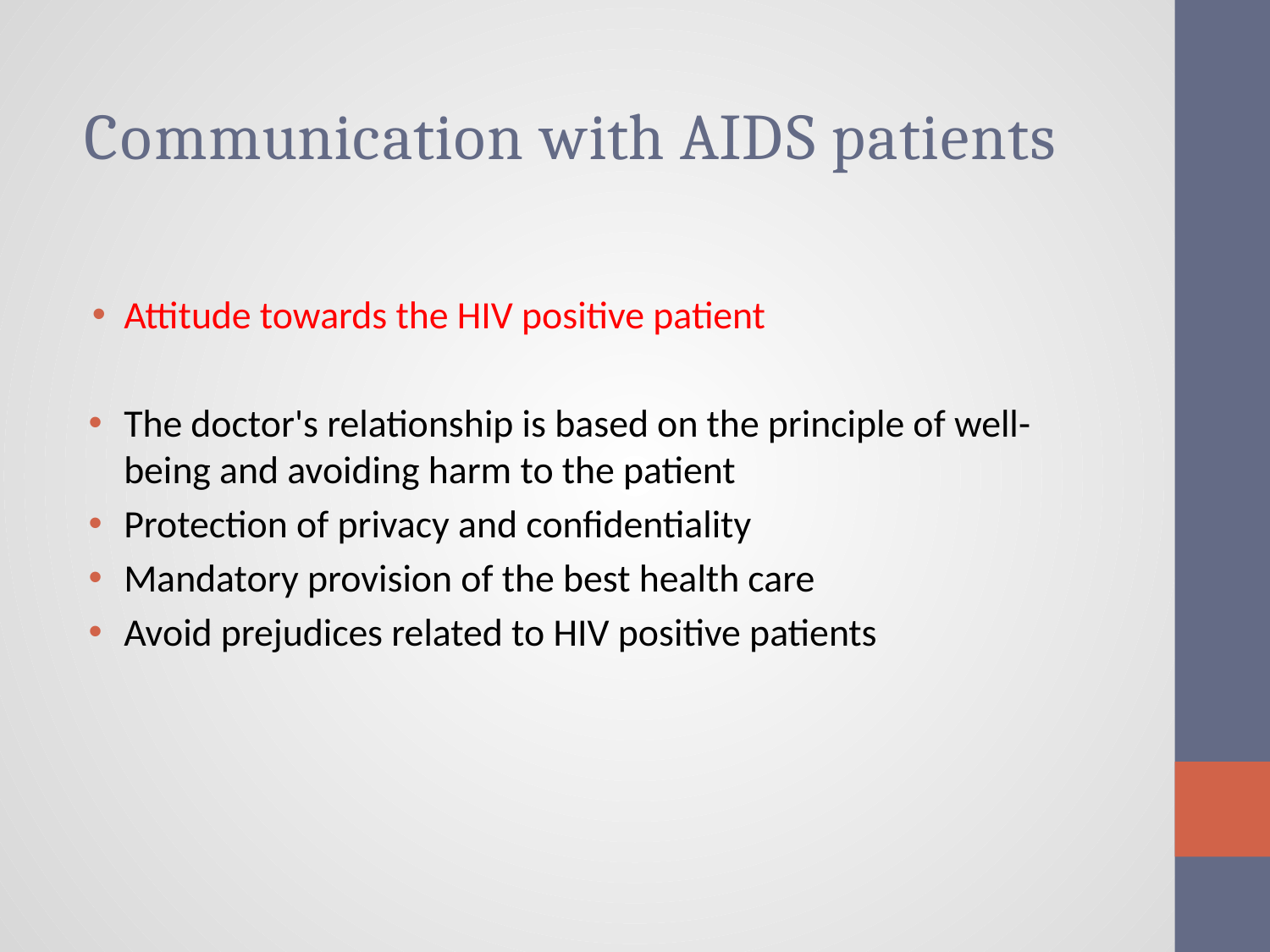

# Communication with AIDS patients

Attitude towards the HIV positive patient

The doctor's relationship is based on the principle of well-being and avoiding harm to the patient
Protection of privacy and confidentiality
Mandatory provision of the best health care
Avoid prejudices related to HIV positive patients